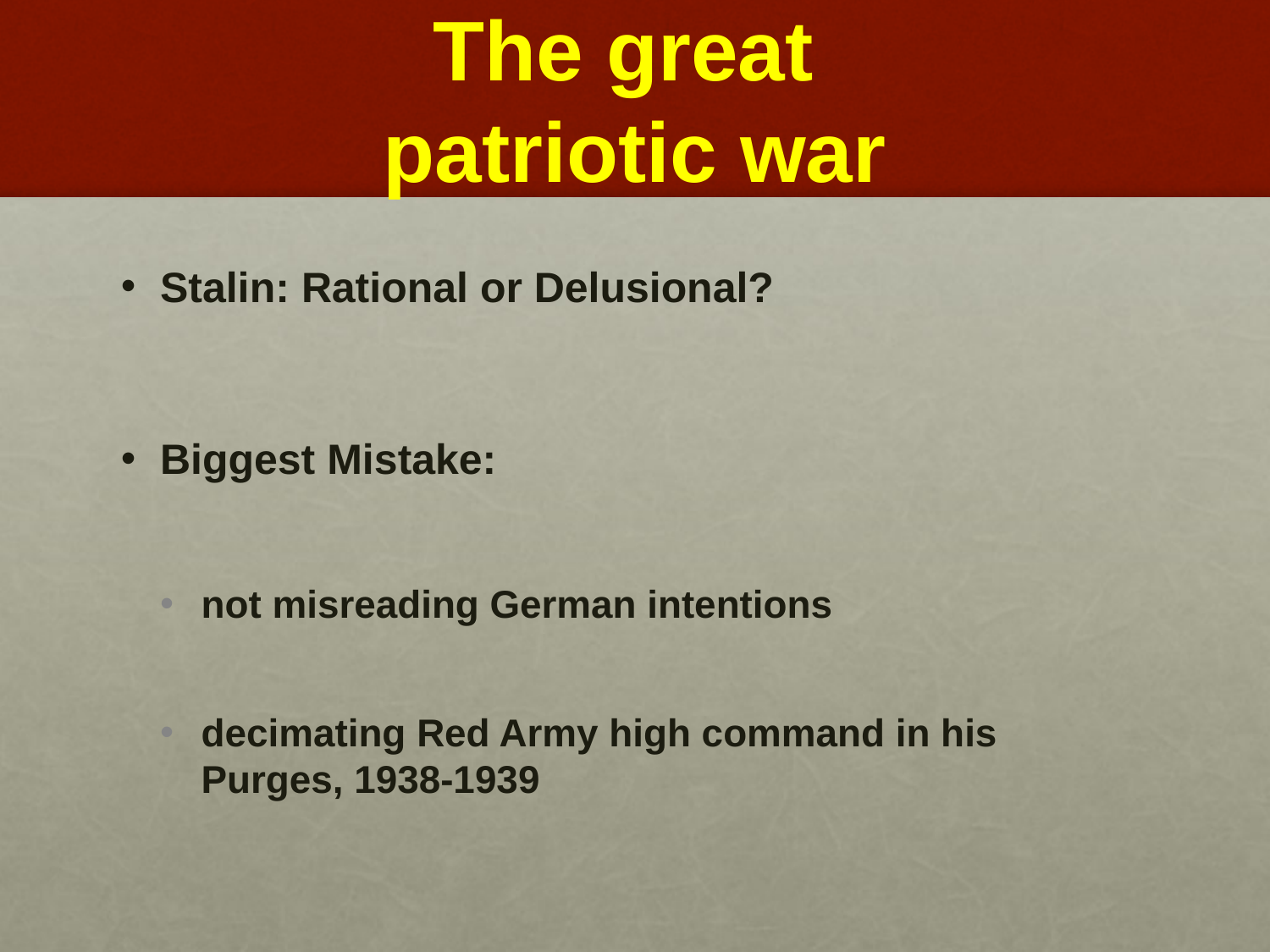

# The great patriotic war
Stalin: Rational or Delusional?

Biggest Mistake:

not misreading German intentions

decimating Red Army high command in his Purges, 1938-1939